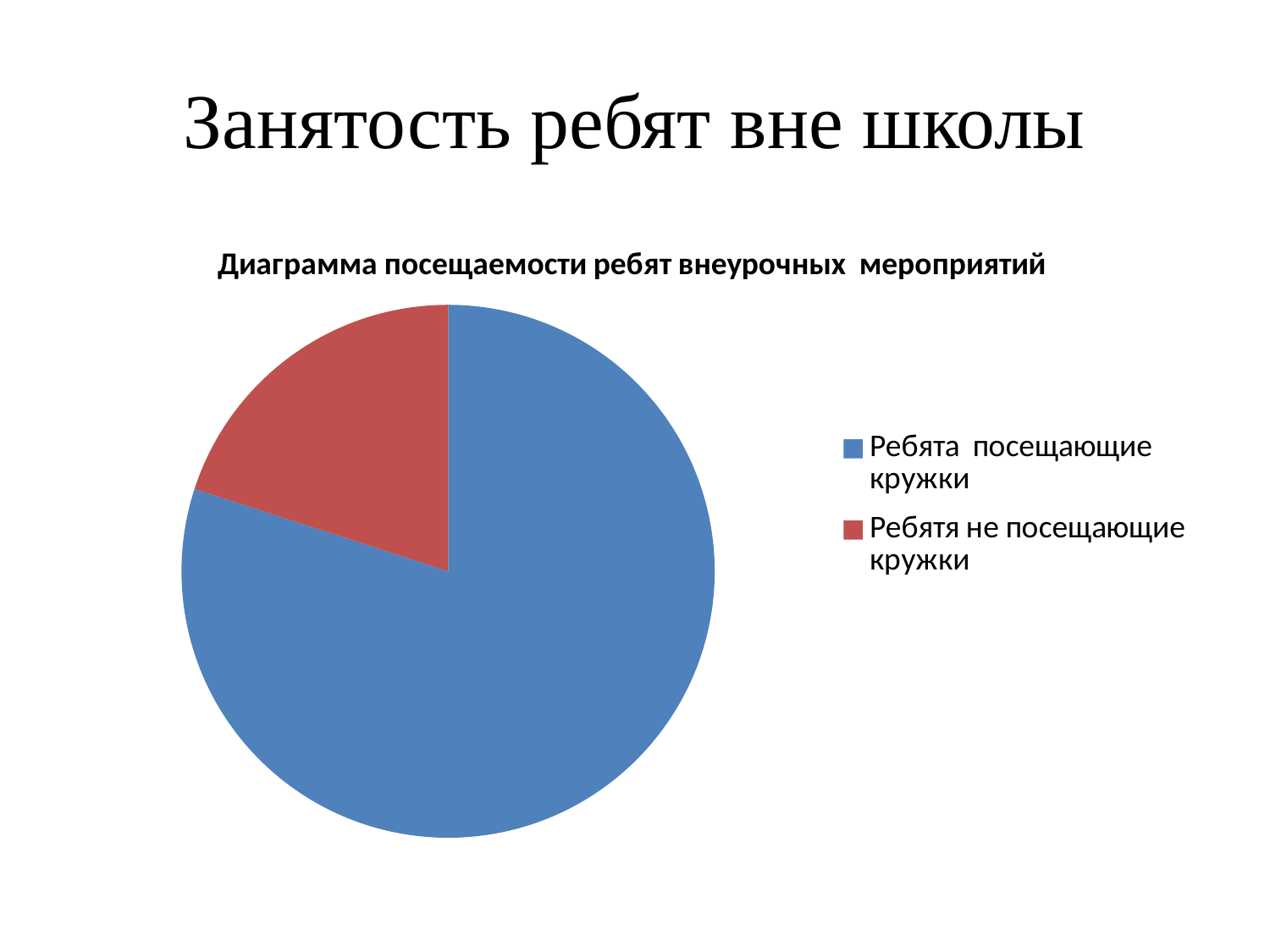

# Занятость ребят вне школы

### Chart:

| Category | Диаграмма посещаемости ребят внеурочных  мероприятий  |
|---|---|
| Ребята  посещающие кружки | 24.0 |
| Ребятя не посещающие кружки | 6.0 |